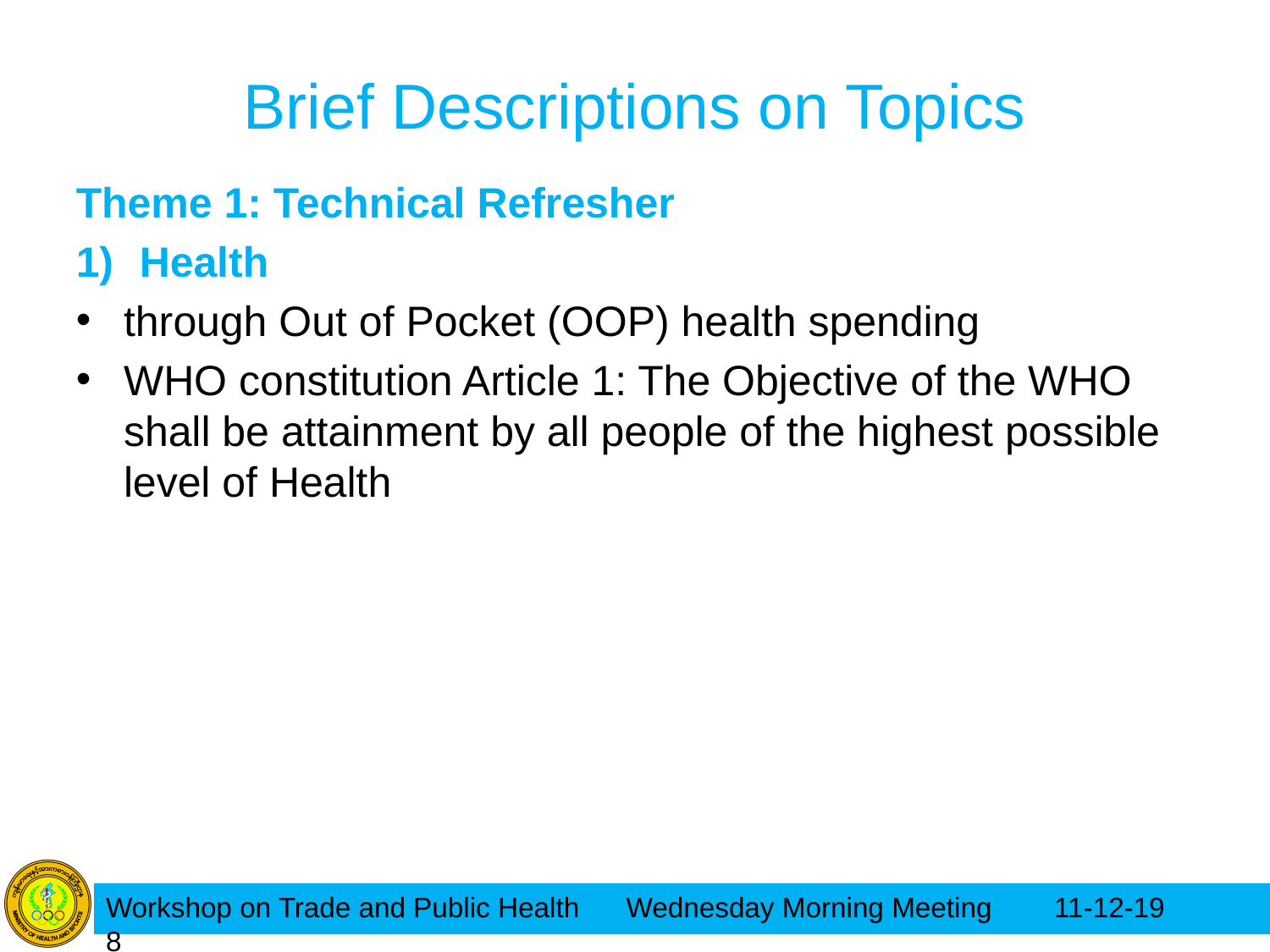

# Brief Descriptions on Topics
Theme 1: Technical Refresher
Health
through Out of Pocket (OOP) health spending
WHO constitution Article 1: The Objective of the WHO shall be attainment by all people of the highest possible level of Health